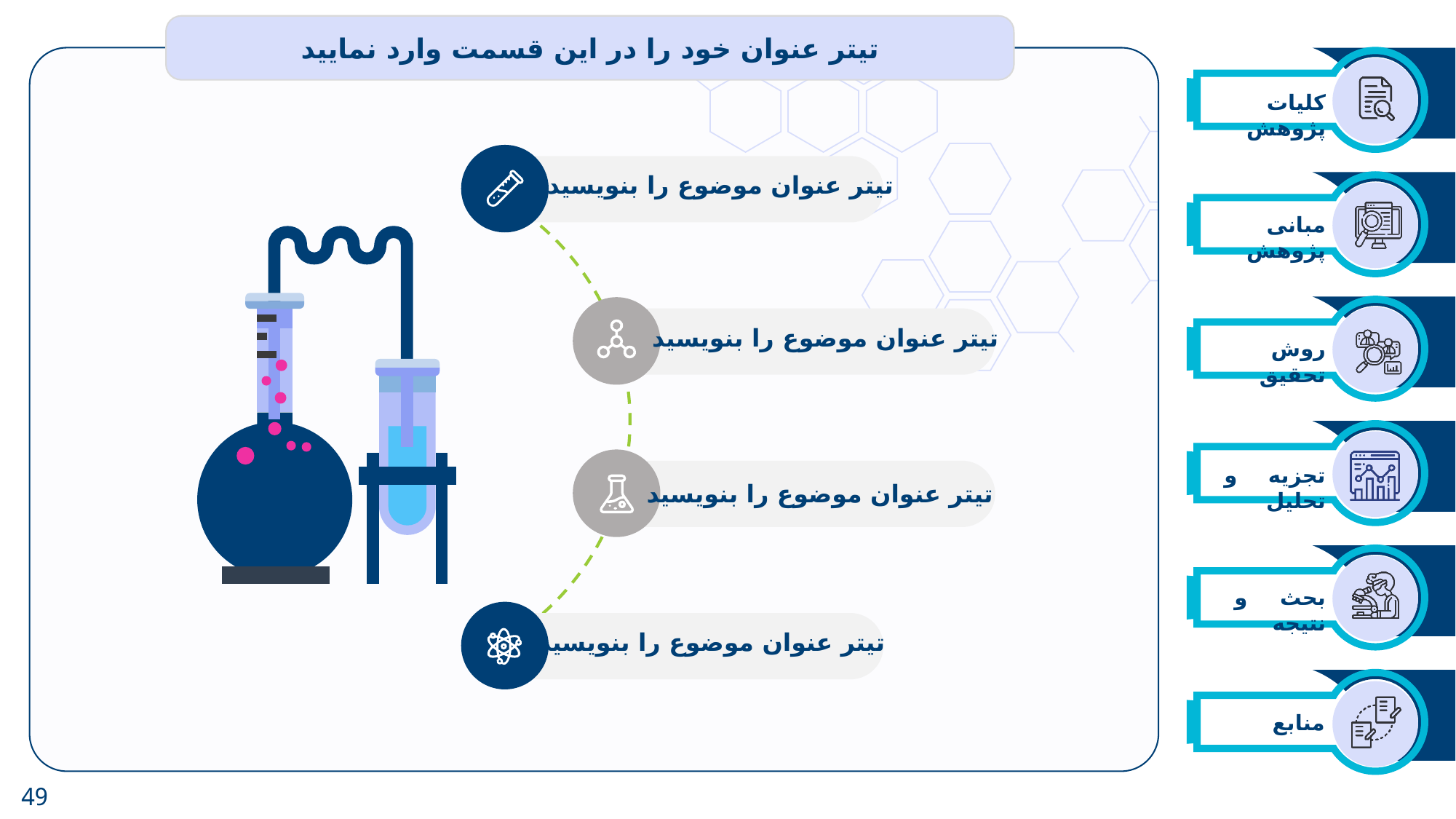

تیتر عنوان خود را در این قسمت وارد نمایید

تیتر عنوان موضوع را بنویسید
تیتر عنوان موضوع را بنویسید
تیتر عنوان موضوع را بنویسید
تیتر عنوان موضوع را بنویسید